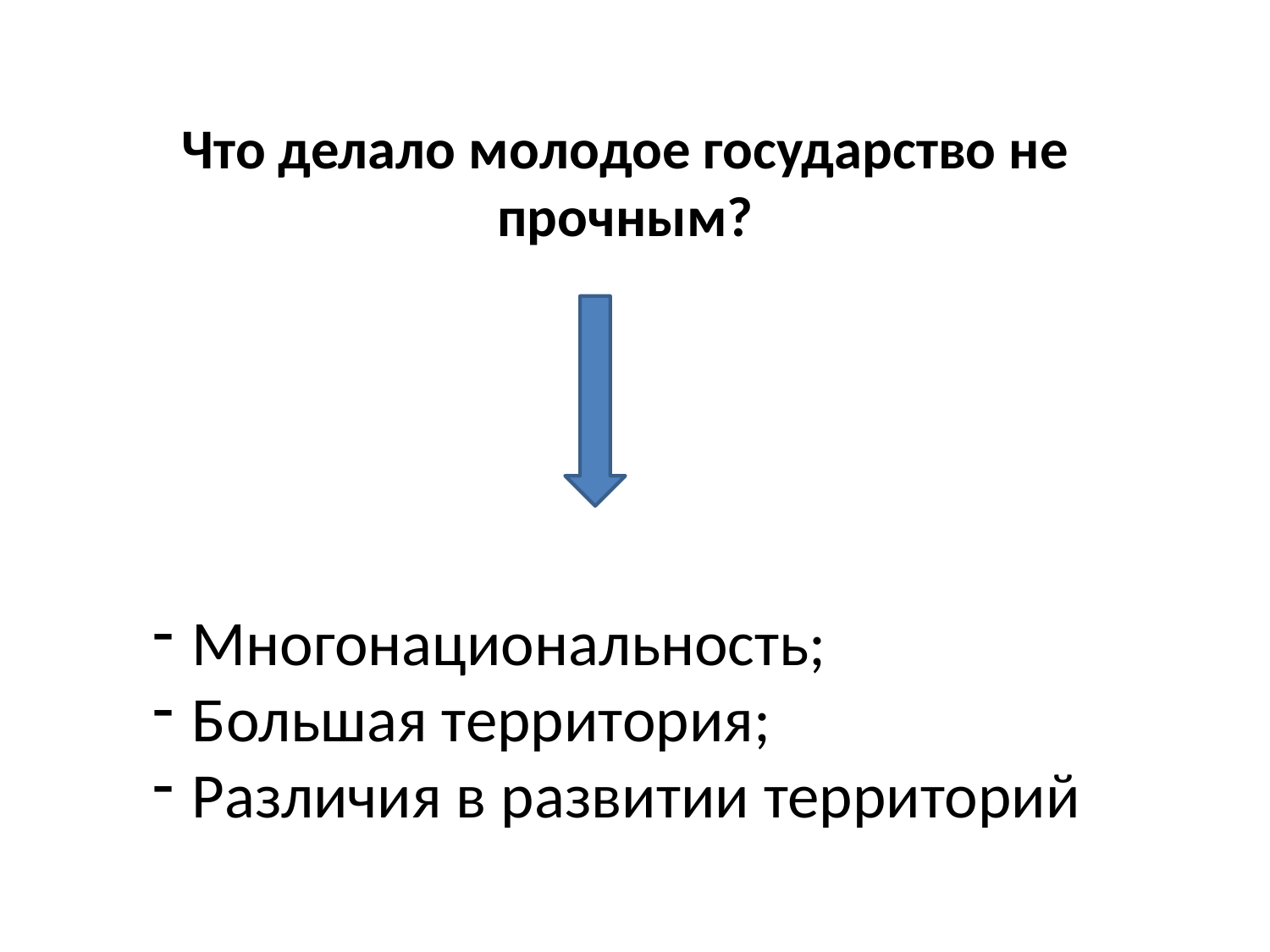

Что делало молодое государство не прочным?

Многонациональность;
Большая территория;
Различия в развитии территорий